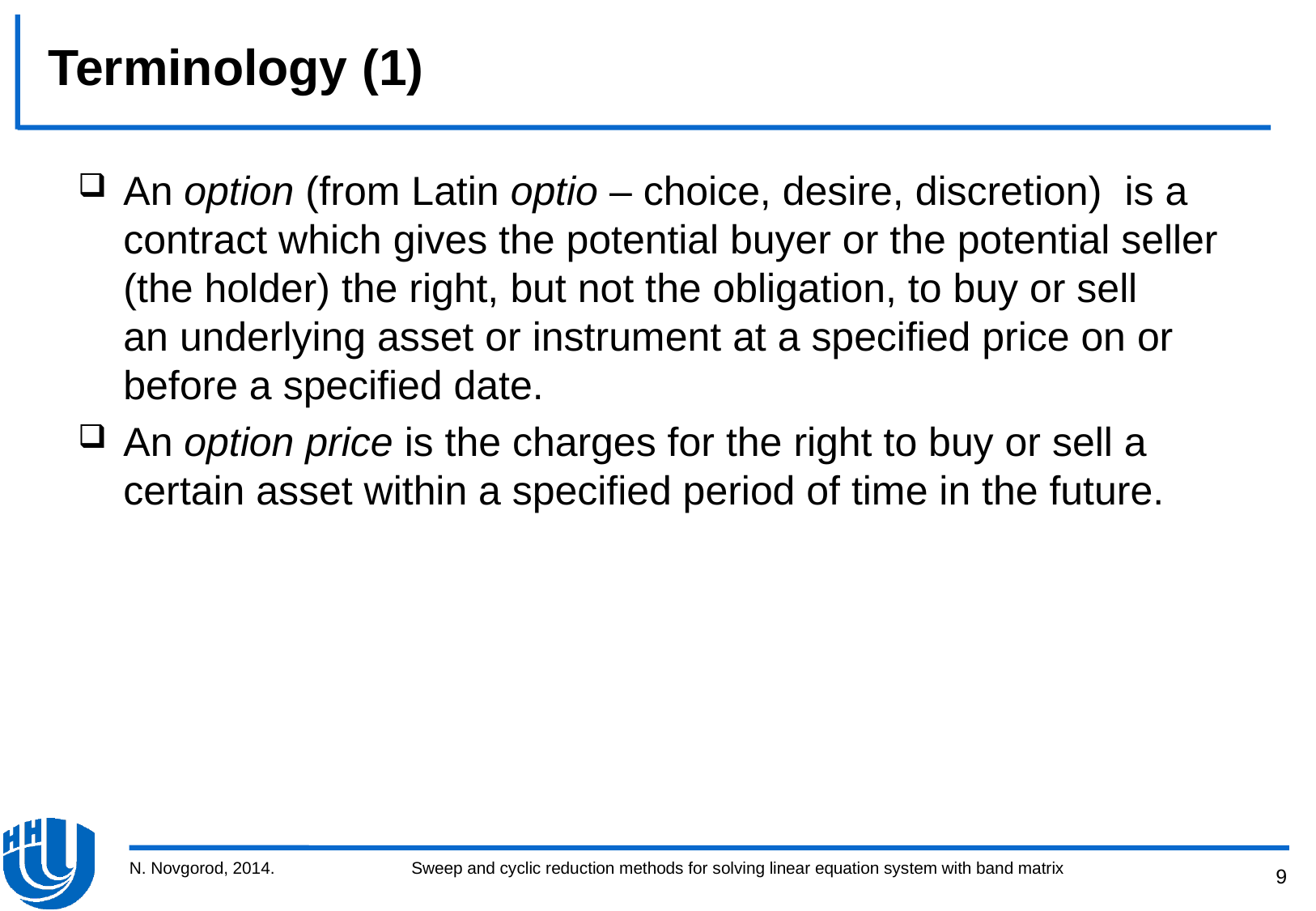

# Terminology (1)
An option (from Latin optio – choice, desire, discretion)  is a contract which gives the potential buyer or the potential seller (the holder) the right, but not the obligation, to buy or sell an underlying asset or instrument at a specified price on or before a specified date.
An option price is the charges for the right to buy or sell a certain asset within a specified period of time in the future.
N. Novgorod, 2014.
Sweep and cyclic reduction methods for solving linear equation system with band matrix